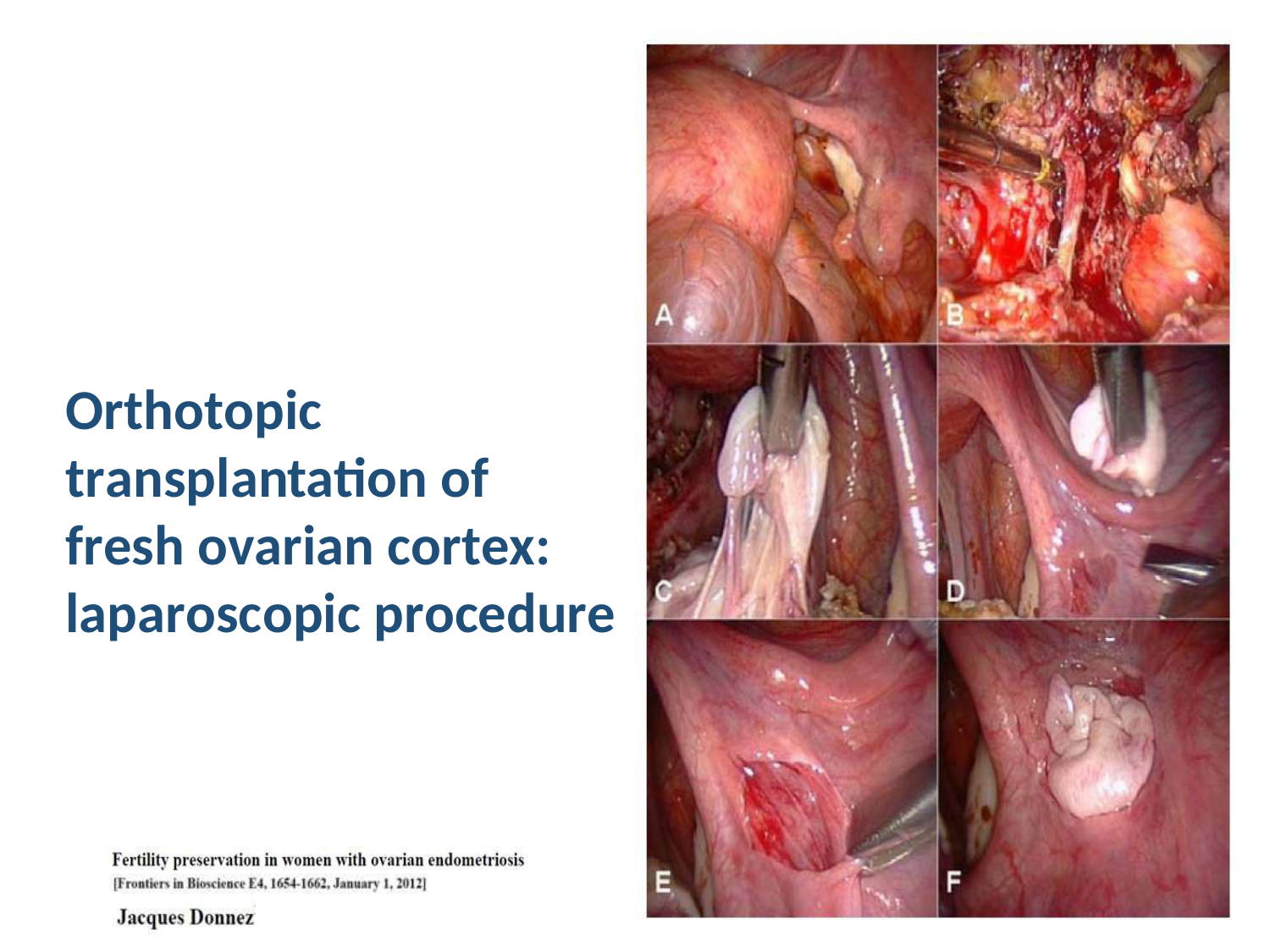

Orthotopic transplantation of fresh ovarian cortex: laparoscopic procedure